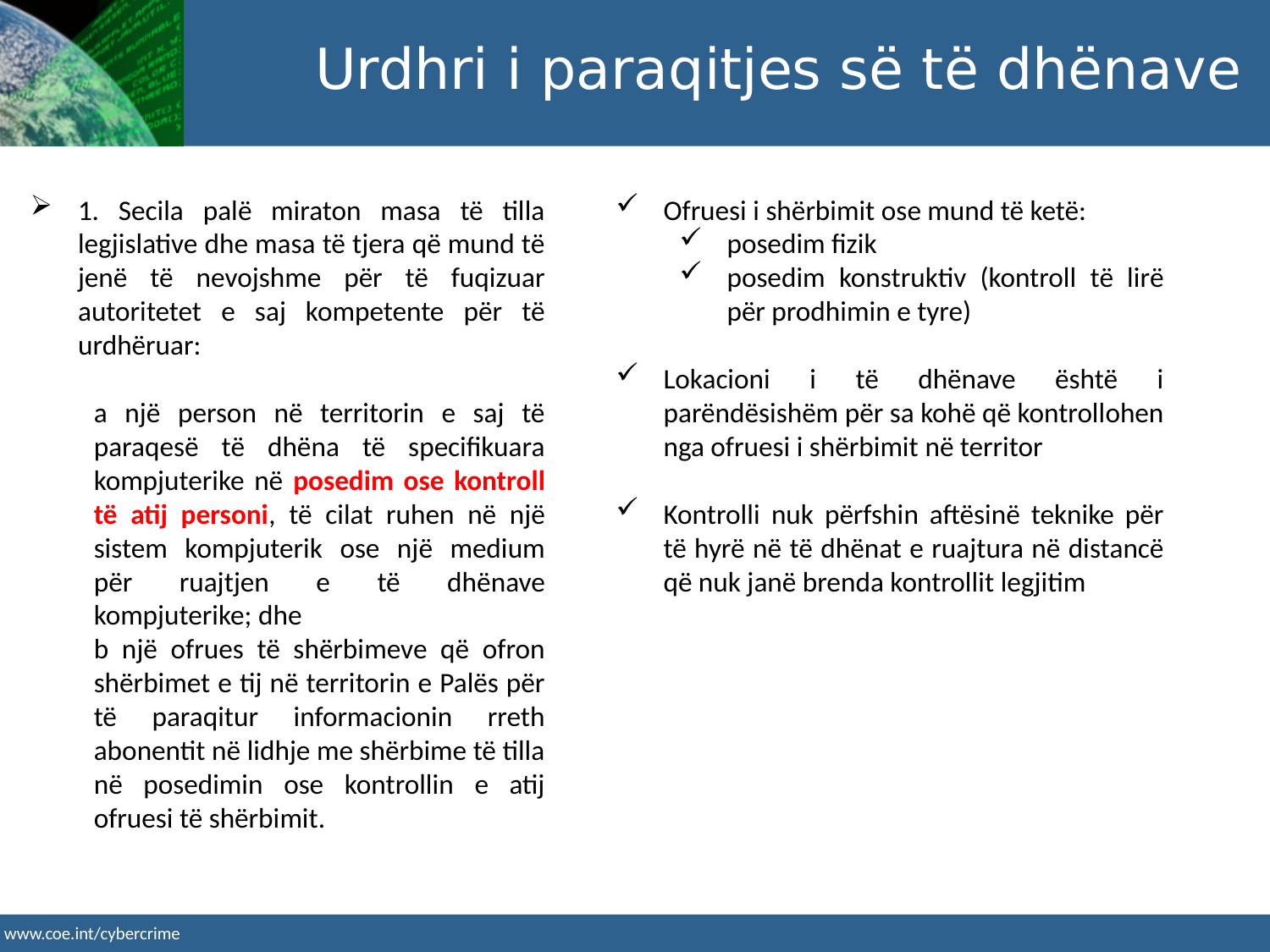

Urdhri i paraqitjes së të dhënave
1. Secila palë miraton masa të tilla legjislative dhe masa të tjera që mund të jenë të nevojshme për të fuqizuar autoritetet e saj kompetente për të urdhëruar:

a një person në territorin e saj të paraqesë të dhëna të specifikuara kompjuterike në posedim ose kontroll të atij personi, të cilat ruhen në një sistem kompjuterik ose një medium për ruajtjen e të dhënave kompjuterike; dhe
b një ofrues të shërbimeve që ofron shërbimet e tij në territorin e Palës për të paraqitur informacionin rreth abonentit në lidhje me shërbime të tilla në posedimin ose kontrollin e atij ofruesi të shërbimit.
Ofruesi i shërbimit ose mund të ketë:
posedim fizik
posedim konstruktiv (kontroll të lirë për prodhimin e tyre)

Lokacioni i të dhënave është i parëndësishëm për sa kohë që kontrollohen nga ofruesi i shërbimit në territor

Kontrolli nuk përfshin aftësinë teknike për të hyrë në të dhënat e ruajtura në distancë që nuk janë brenda kontrollit legjitim